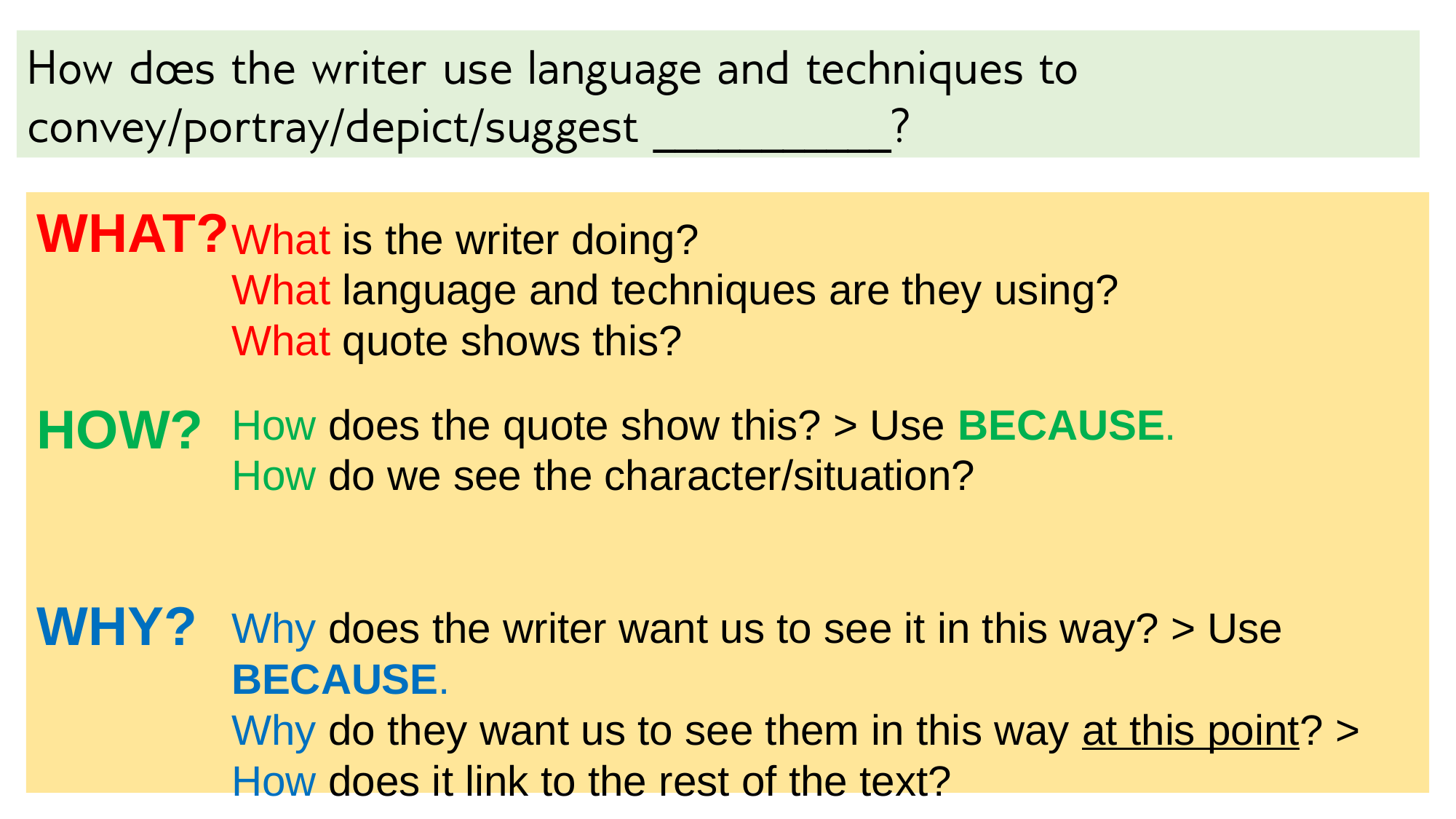

How does the writer use language and techniques to convey/portray/depict/suggest ___________?
WHAT?

HOW?

WHY?

What is the writer doing?
What language and techniques are they using?
What quote shows this?
How does the quote show this? > Use BECAUSE.
How do we see the character/situation?
Why does the writer want us to see it in this way? > Use BECAUSE.
Why do they want us to see them in this way at this point? > How does it link to the rest of the text?